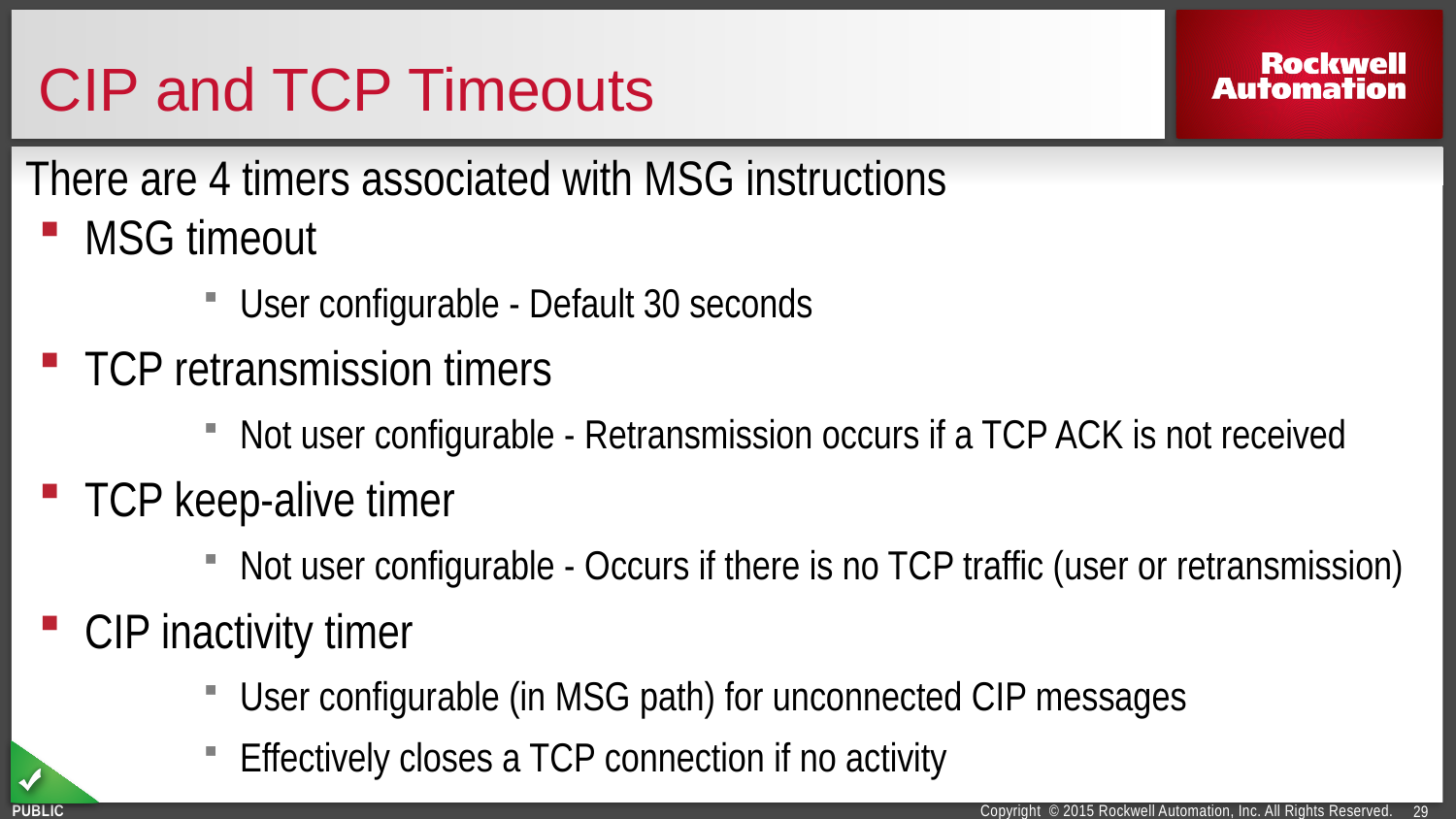

# CIP and TCP Timeouts
There are 4 timers associated with MSG instructions
MSG timeout
User configurable - Default 30 seconds
TCP retransmission timers
Not user configurable - Retransmission occurs if a TCP ACK is not received
TCP keep-alive timer
Not user configurable - Occurs if there is no TCP traffic (user or retransmission)
CIP inactivity timer
User configurable (in MSG path) for unconnected CIP messages
Effectively closes a TCP connection if no activity
29